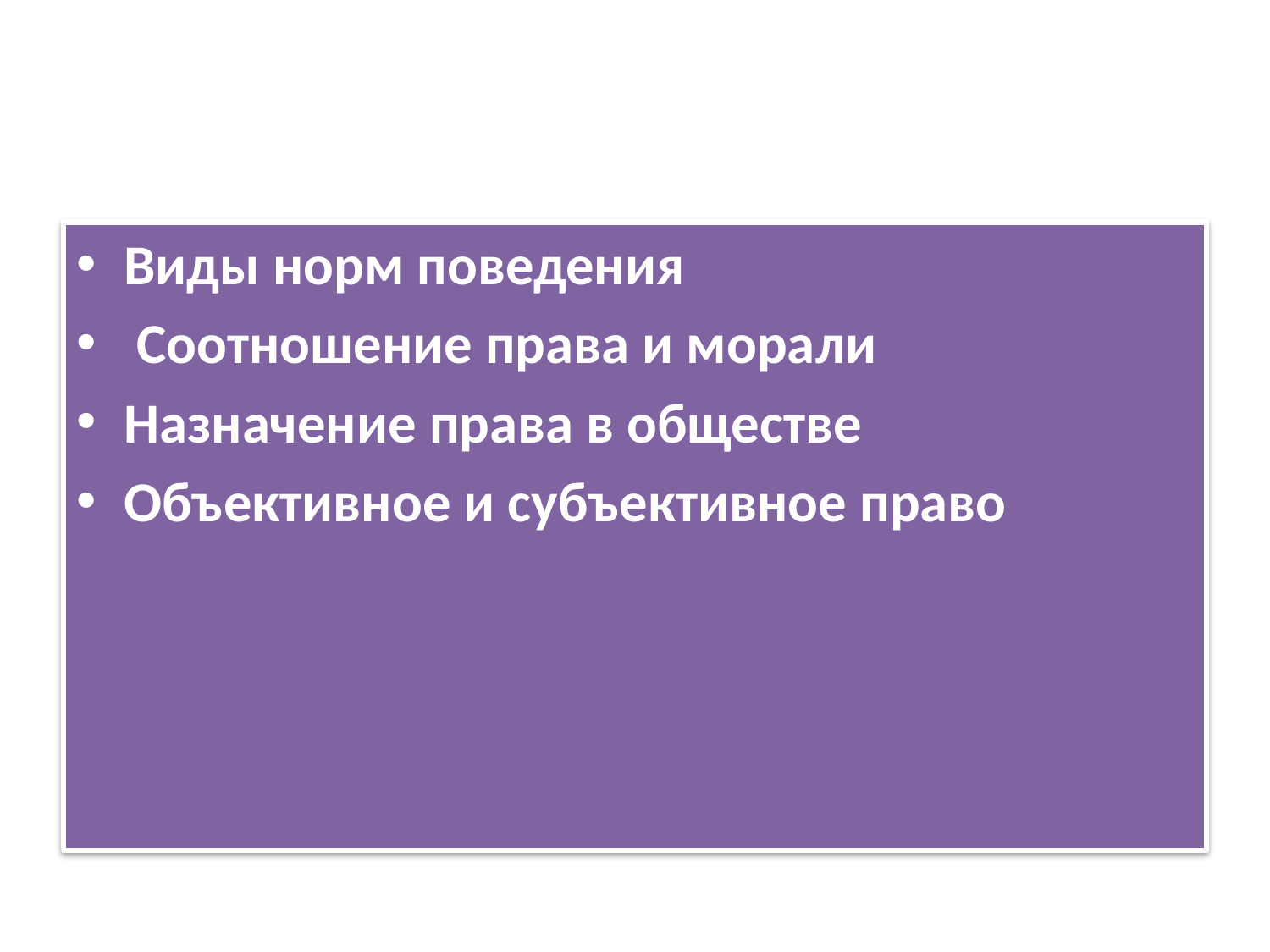

#
Виды норм поведения
 Соотношение права и морали
Назначение права в обществе
Объективное и субъективное право